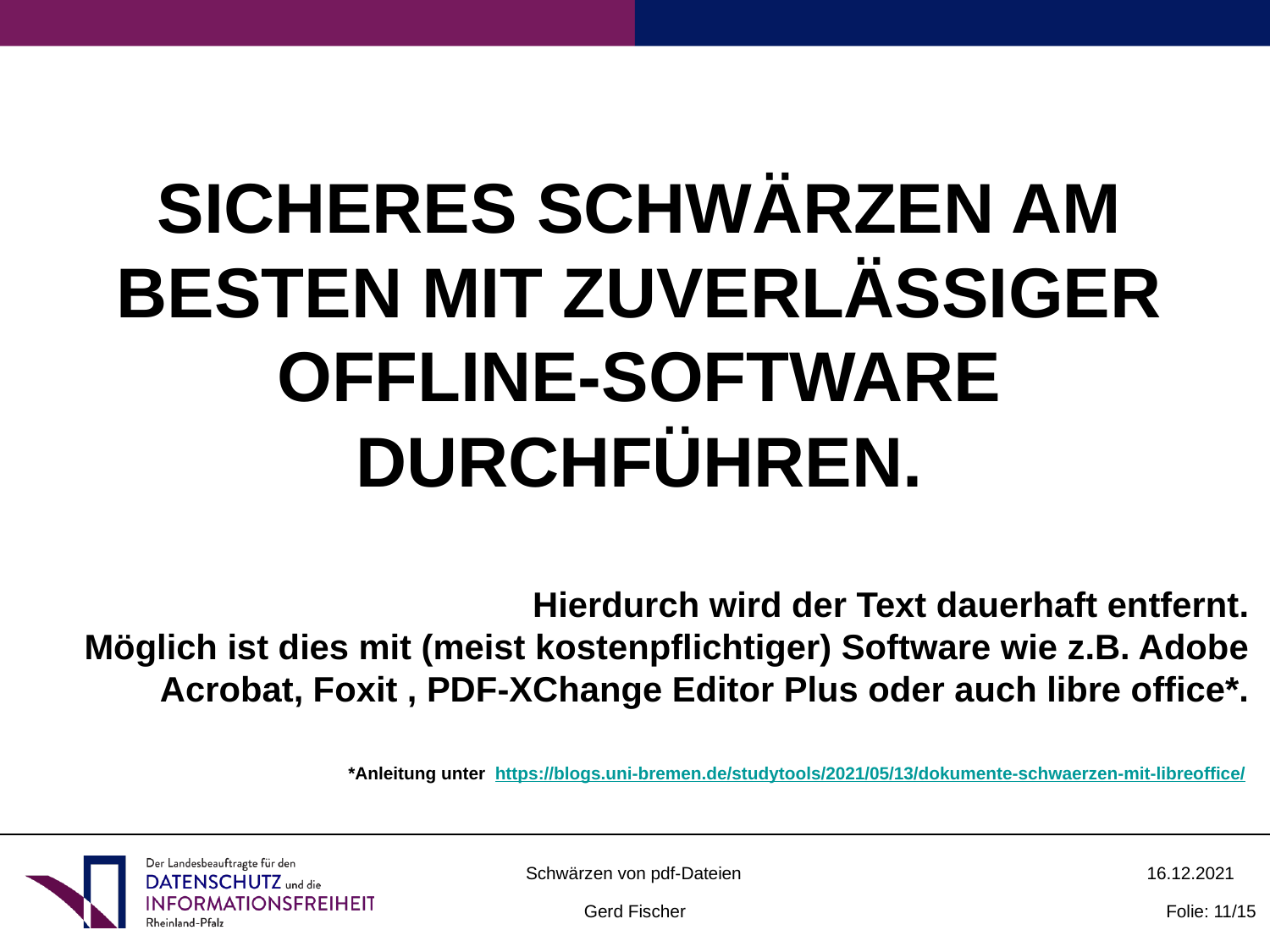

SICHERES SCHWÄRZEN AM BESTEN MIT ZUVERLÄSSIGER OFFLINE-SOFTWARE DURCHFÜHREN.
Hierdurch wird der Text dauerhaft entfernt.
Möglich ist dies mit (meist kostenpflichtiger) Software wie z.B. Adobe Acrobat, Foxit , PDF-XChange Editor Plus oder auch libre office*.
*Anleitung unter  https://blogs.uni-bremen.de/studytools/2021/05/13/dokumente-schwaerzen-mit-libreoffice/